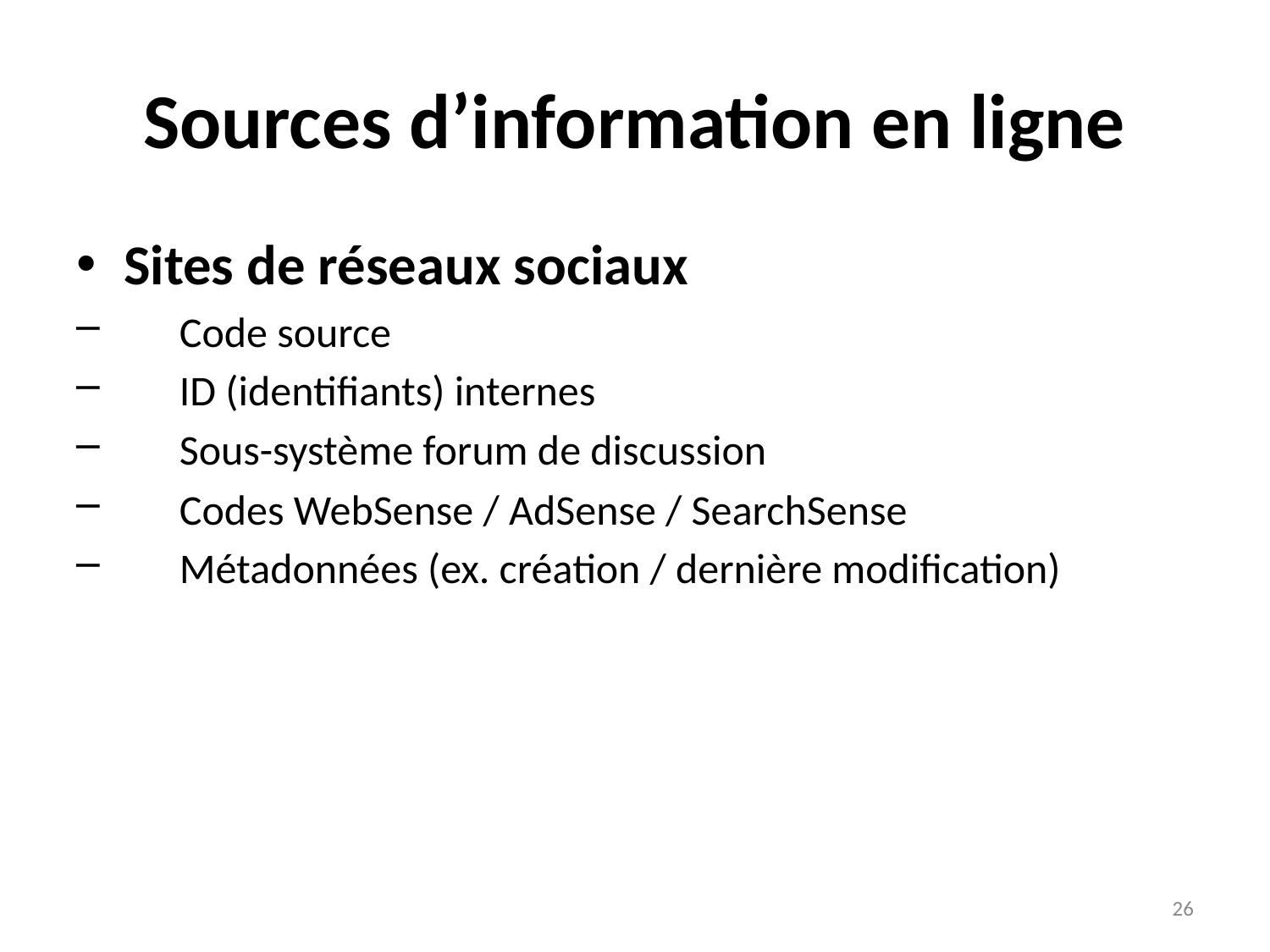

# Sources d’information en ligne
Sites de réseaux sociaux
Code source
ID (identifiants) internes
Sous-système forum de discussion
Codes WebSense / AdSense / SearchSense
Métadonnées (ex. création / dernière modification)

26